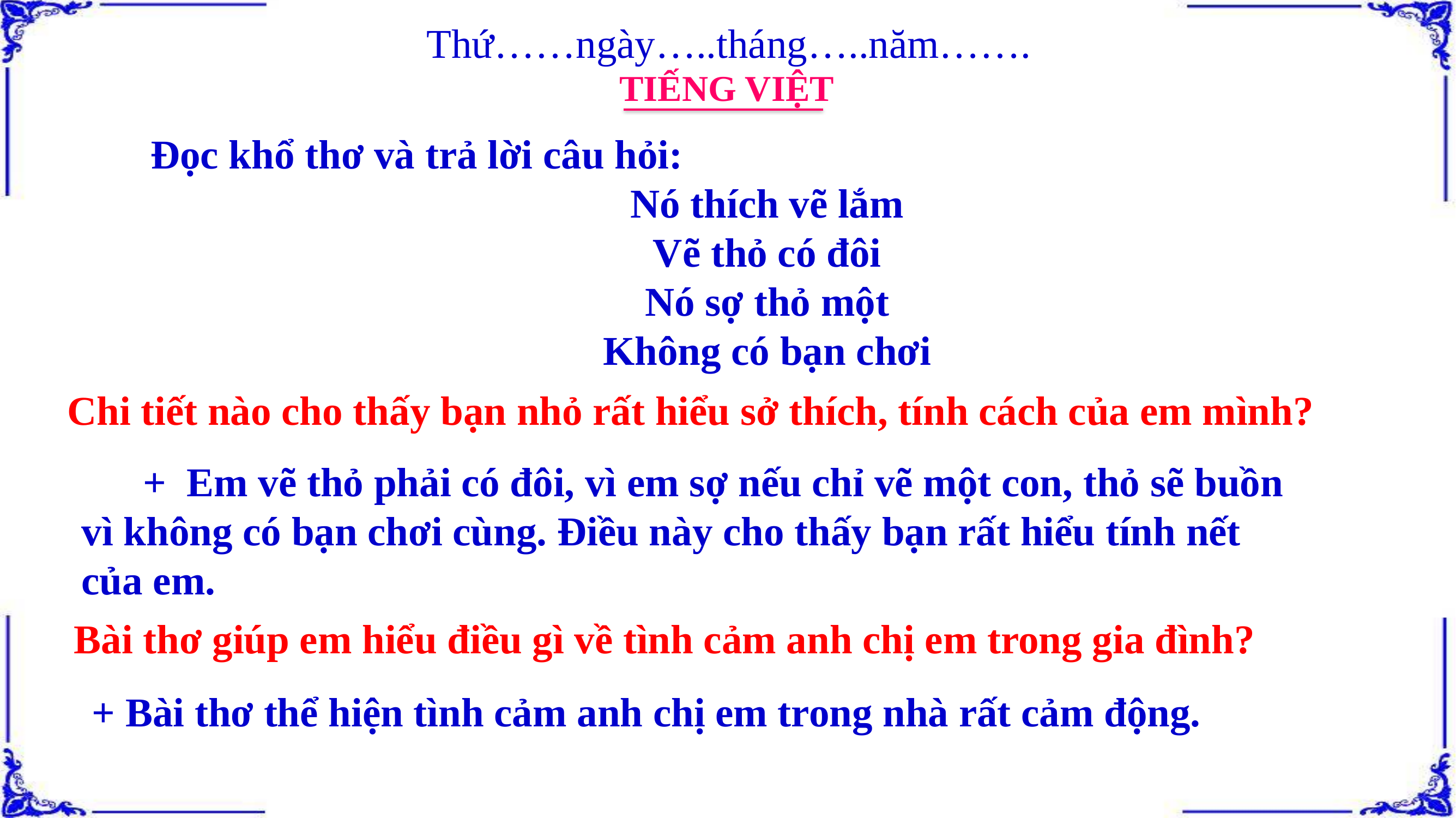

Thứ……ngày…..tháng…..năm…….
TIẾNG VIỆT
Đọc khổ thơ và trả lời câu hỏi:
Nó thích vẽ lắm
Vẽ thỏ có đôi
Nó sợ thỏ một
Không có bạn chơi
Chi tiết nào cho thấy bạn nhỏ rất hiểu sở thích, tính cách của em mình?
      +  Em vẽ thỏ phải có đôi, vì em sợ nếu chỉ vẽ một con, thỏ sẽ buồn vì không có bạn chơi cùng. Điều này cho thấy bạn rất hiểu tính nết của em.
Bài thơ giúp em hiểu điều gì về tình cảm anh chị em trong gia đình?
+ Bài thơ thể hiện tình cảm anh chị em trong nhà rất cảm động.